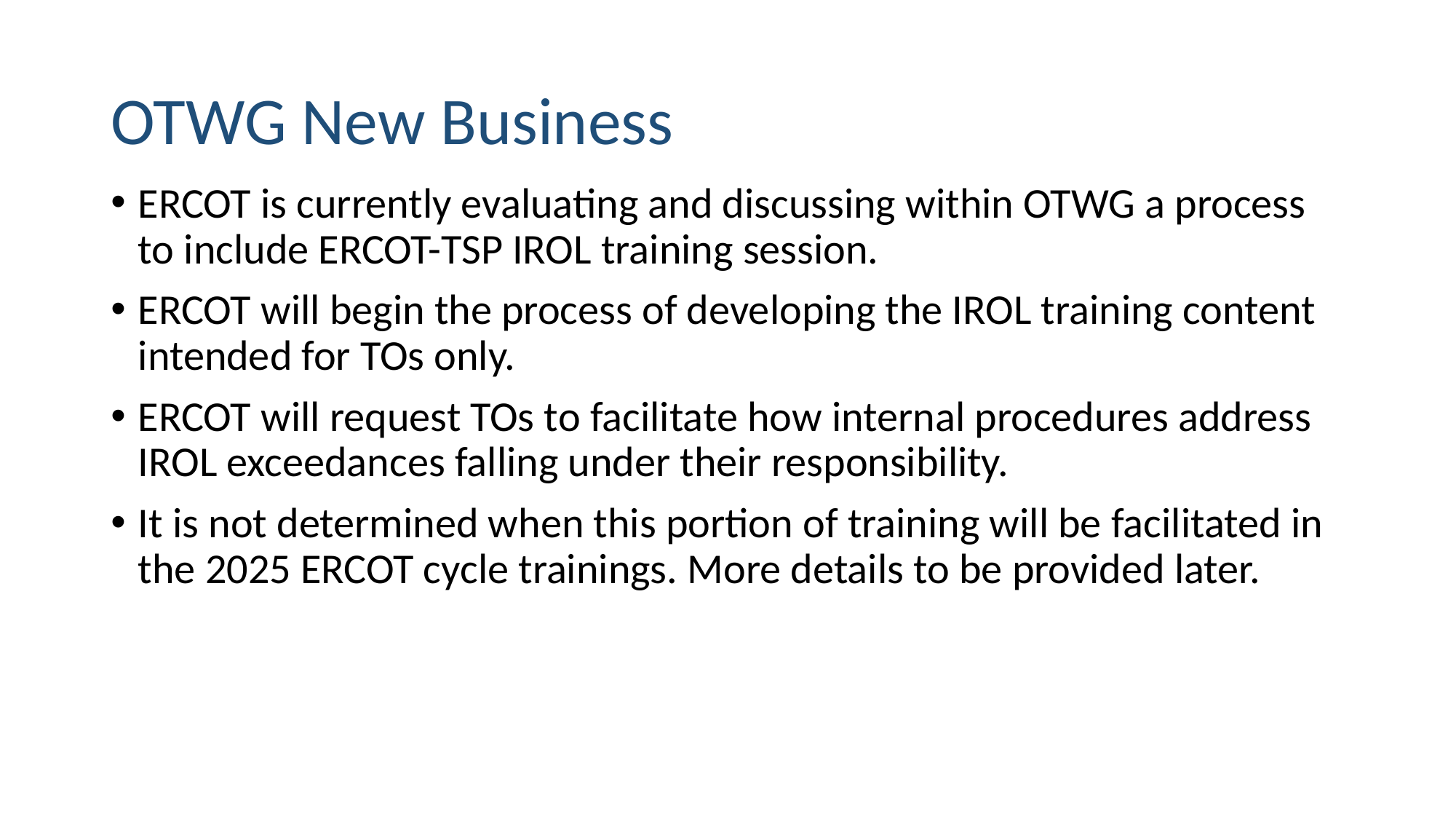

# OTWG New Business
ERCOT is currently evaluating and discussing within OTWG a process to include ERCOT-TSP IROL training session.
ERCOT will begin the process of developing the IROL training content intended for TOs only.
ERCOT will request TOs to facilitate how internal procedures address IROL exceedances falling under their responsibility.
It is not determined when this portion of training will be facilitated in the 2025 ERCOT cycle trainings. More details to be provided later.